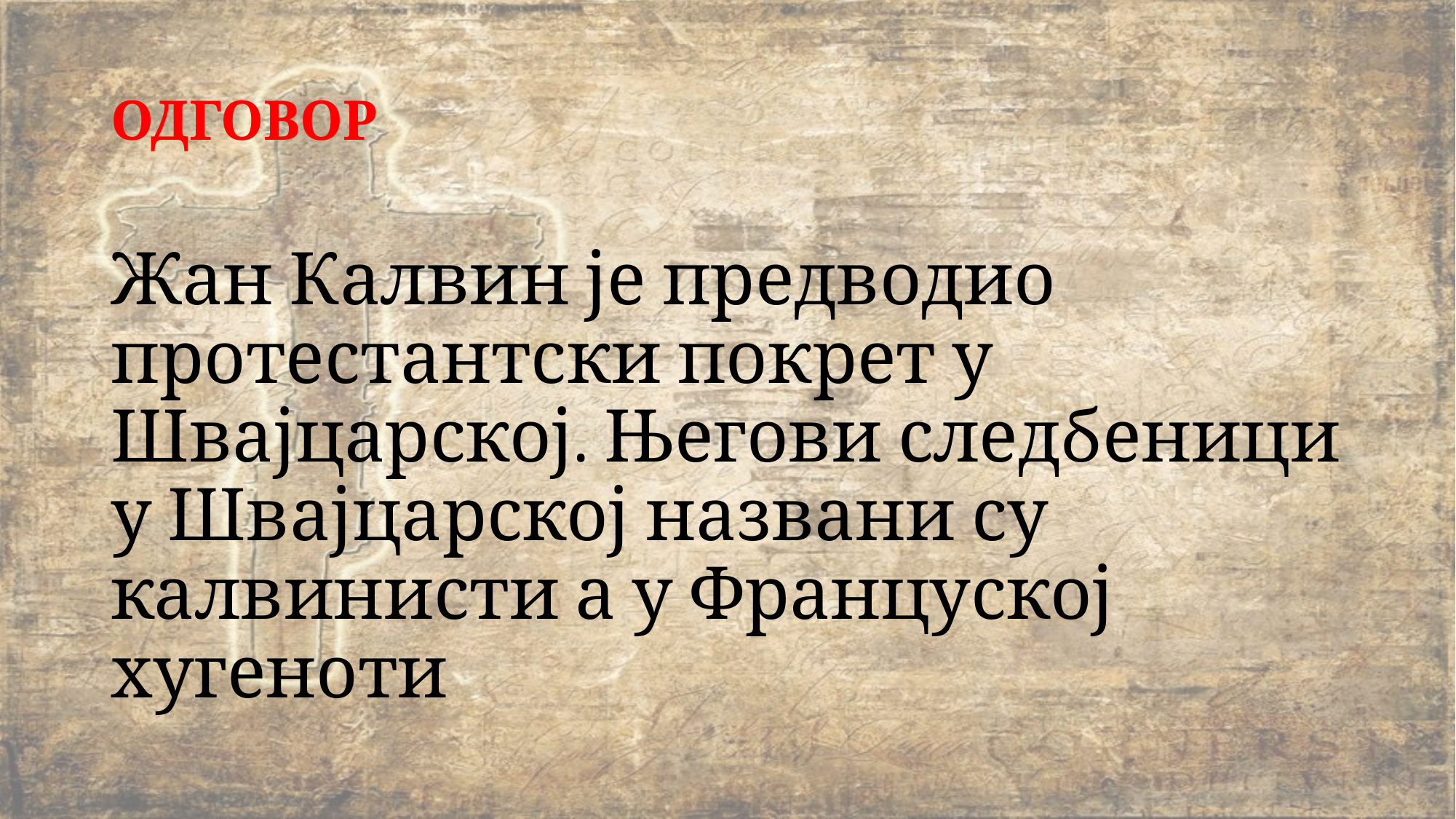

# ОДГОВОР
Жан Калвин је предводио протестантски покрет у Швајцарској. Његови следбеници у Швајцарској названи су калвинисти а у Француској хугеноти